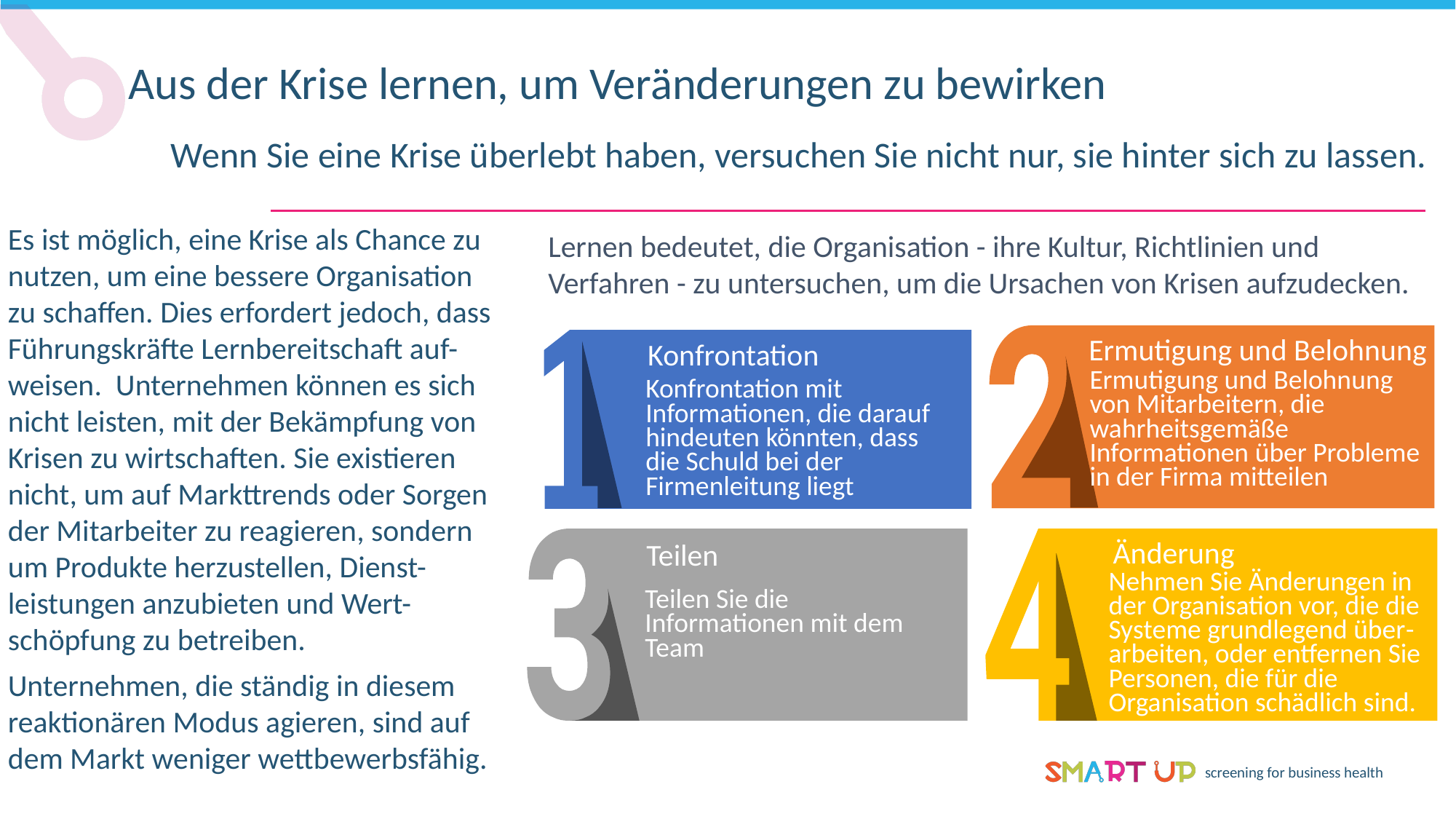

Aus der Krise lernen, um Veränderungen zu bewirken
Wenn Sie eine Krise überlebt haben, versuchen Sie nicht nur, sie hinter sich zu lassen.
Es ist möglich, eine Krise als Chance zu nutzen, um eine bessere Organisation zu schaffen. Dies erfordert jedoch, dass Führungskräfte Lernbereitschaft auf-weisen.  Unternehmen können es sich nicht leisten, mit der Bekämpfung von Krisen zu wirtschaften. Sie existieren nicht, um auf Markttrends oder Sorgen der Mitarbeiter zu reagieren, sondern um Produkte herzustellen, Dienst-leistungen anzubieten und Wert-schöpfung zu betreiben.
Unternehmen, die ständig in diesem reaktionären Modus agieren, sind auf dem Markt weniger wettbewerbsfähig.
Lernen bedeutet, die Organisation - ihre Kultur, Richtlinien und Verfahren - zu untersuchen, um die Ursachen von Krisen aufzudecken.
Ermutigung und Belohnung

Konfrontation

Ermutigung und Belohnung von Mitarbeitern, die wahrheitsgemäße Informationen über Probleme in der Firma mitteilen
Konfrontation mit Informationen, die darauf hindeuten könnten, dass die Schuld bei der Firmenleitung liegt
Änderung

Teilen

Nehmen Sie Änderungen in der Organisation vor, die die Systeme grundlegend über-arbeiten, oder entfernen Sie Personen, die für die Organisation schädlich sind.
Teilen Sie die Informationen mit dem Team